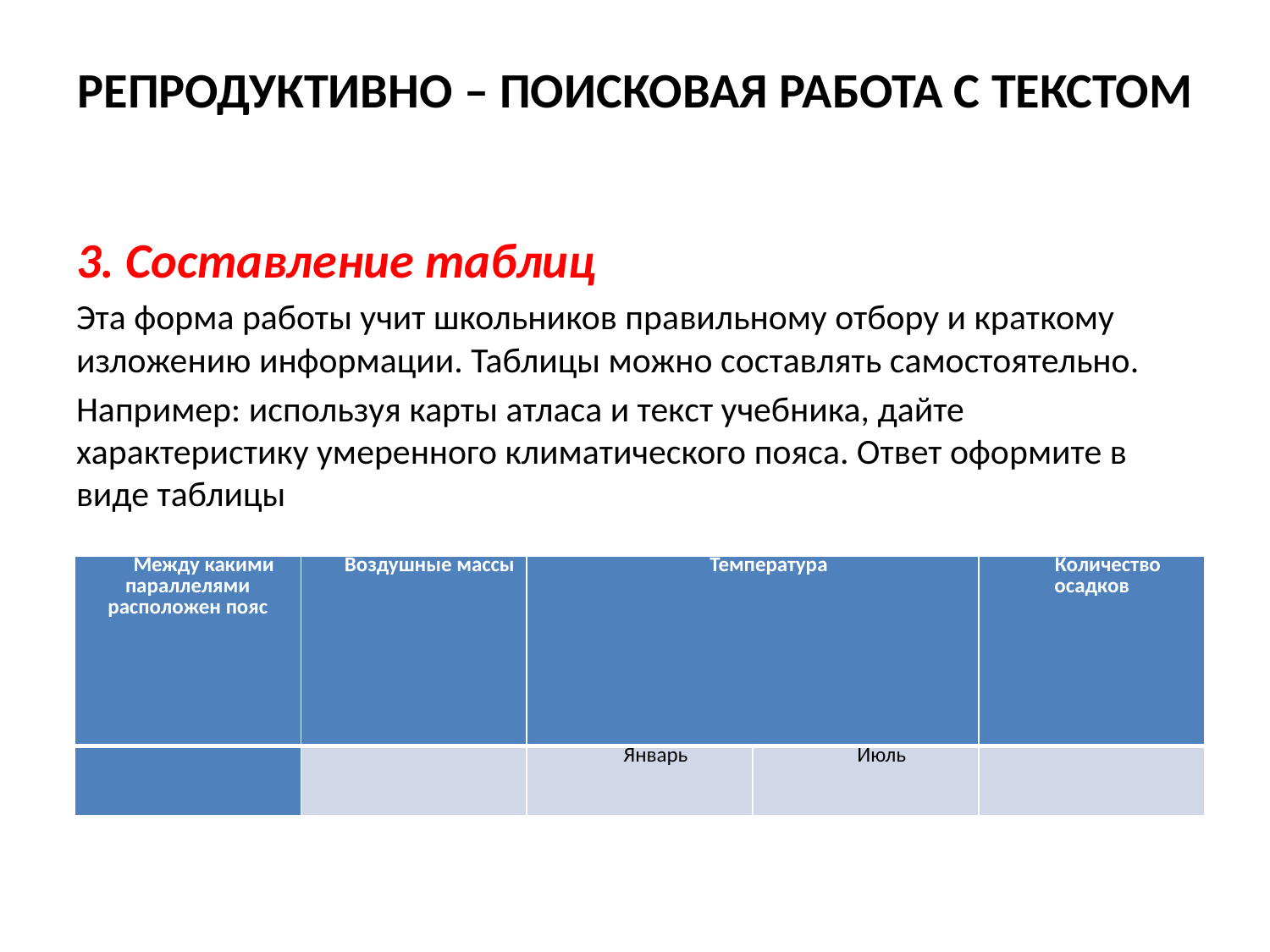

# РЕПРОДУКТИВНО – ПОИСКОВАЯ РАБОТА С ТЕКСТОМ
3. Составление таблиц
Эта форма работы учит школьников пра­вильному отбору и краткому изложению ин­формации. Таблицы можно состав­лять самостоятельно.
Например: используя карты атласа и текст учебника, дайте характеристику умеренного климатического пояса. Ответ оформите в виде таблицы

| Между какими параллелями расположен пояс | Воздушные массы | Температура |  | Количество осадков |
| --- | --- | --- | --- | --- |
|  |  | Январь | Июль |  |